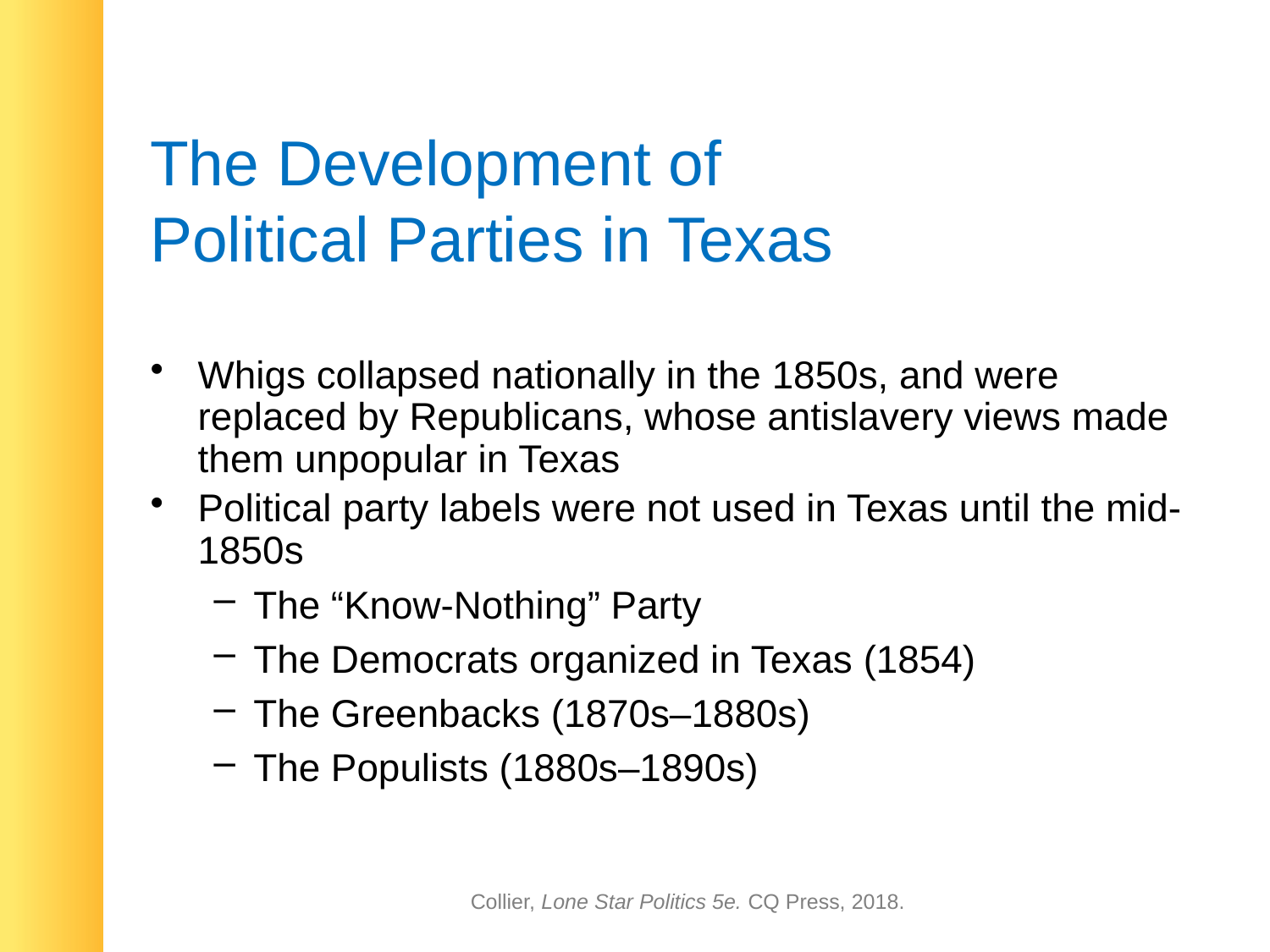

# The Development of Political Parties in Texas
Whigs collapsed nationally in the 1850s, and were replaced by Republicans, whose antislavery views made them unpopular in Texas
Political party labels were not used in Texas until the mid-1850s
The “Know-Nothing” Party
The Democrats organized in Texas (1854)
The Greenbacks (1870s–1880s)
The Populists (1880s–1890s)
Collier, Lone Star Politics 5e. CQ Press, 2018.